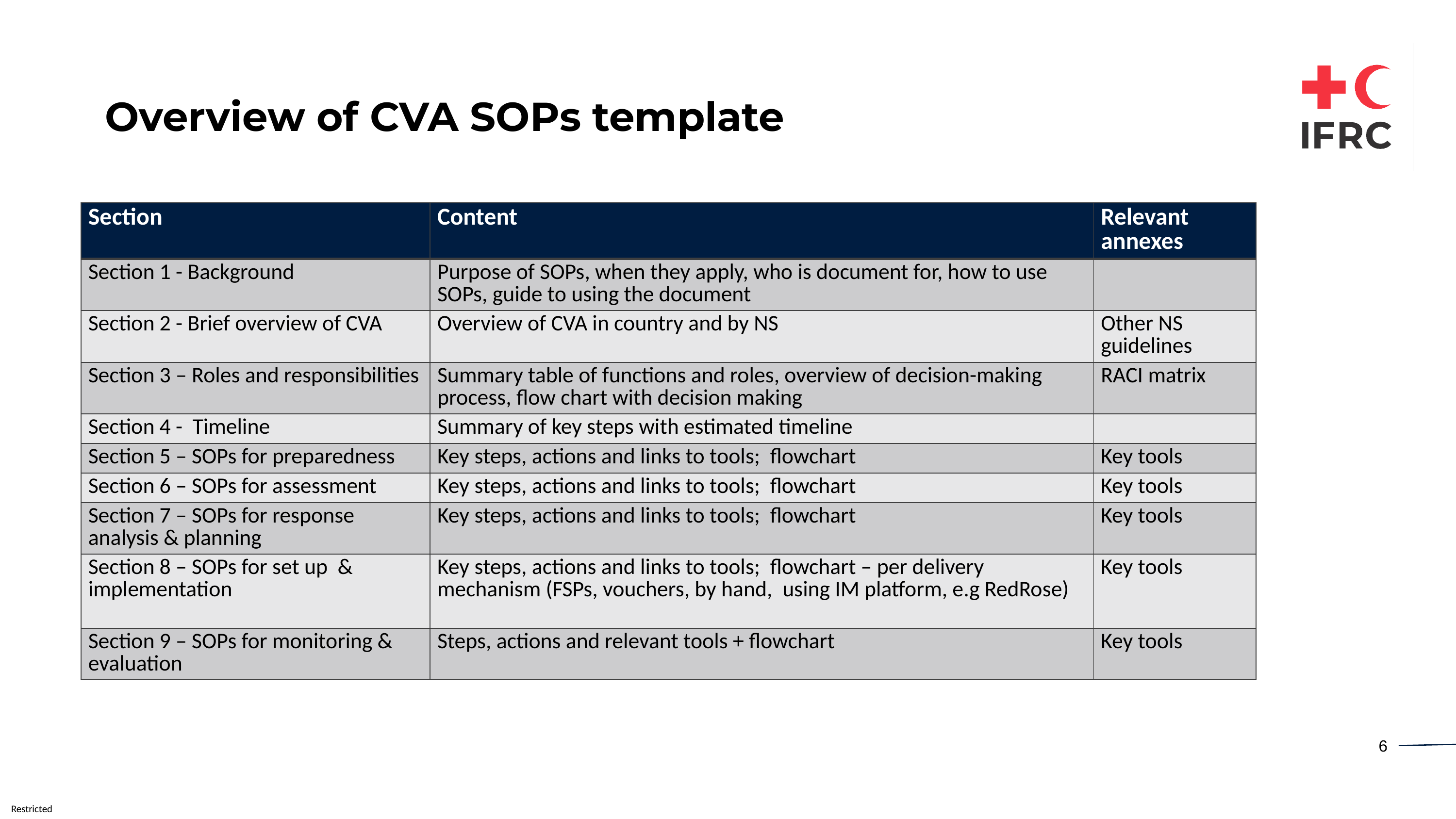

Overview of CVA SOPs template

| Section | Content | Relevant annexes |
| --- | --- | --- |
| Section 1 - Background | Purpose of SOPs, when they apply, who is document for, how to use SOPs, guide to using the document |  |
| Section 2 - Brief overview of CVA | Overview of CVA in country and by NS | Other NS guidelines |
| Section 3 – Roles and responsibilities | Summary table of functions and roles, overview of decision-making process, flow chart with decision making | RACI matrix |
| Section 4 - Timeline | Summary of key steps with estimated timeline |  |
| Section 5 – SOPs for preparedness | Key steps, actions and links to tools; flowchart | Key tools |
| Section 6 – SOPs for assessment | Key steps, actions and links to tools; flowchart | Key tools |
| Section 7 – SOPs for response analysis & planning | Key steps, actions and links to tools; flowchart | Key tools |
| Section 8 – SOPs for set up & implementation | Key steps, actions and links to tools; flowchart – per delivery mechanism (FSPs, vouchers, by hand, using IM platform, e.g RedRose) | Key tools |
| Section 9 – SOPs for monitoring & evaluation | Steps, actions and relevant tools + flowchart | Key tools |